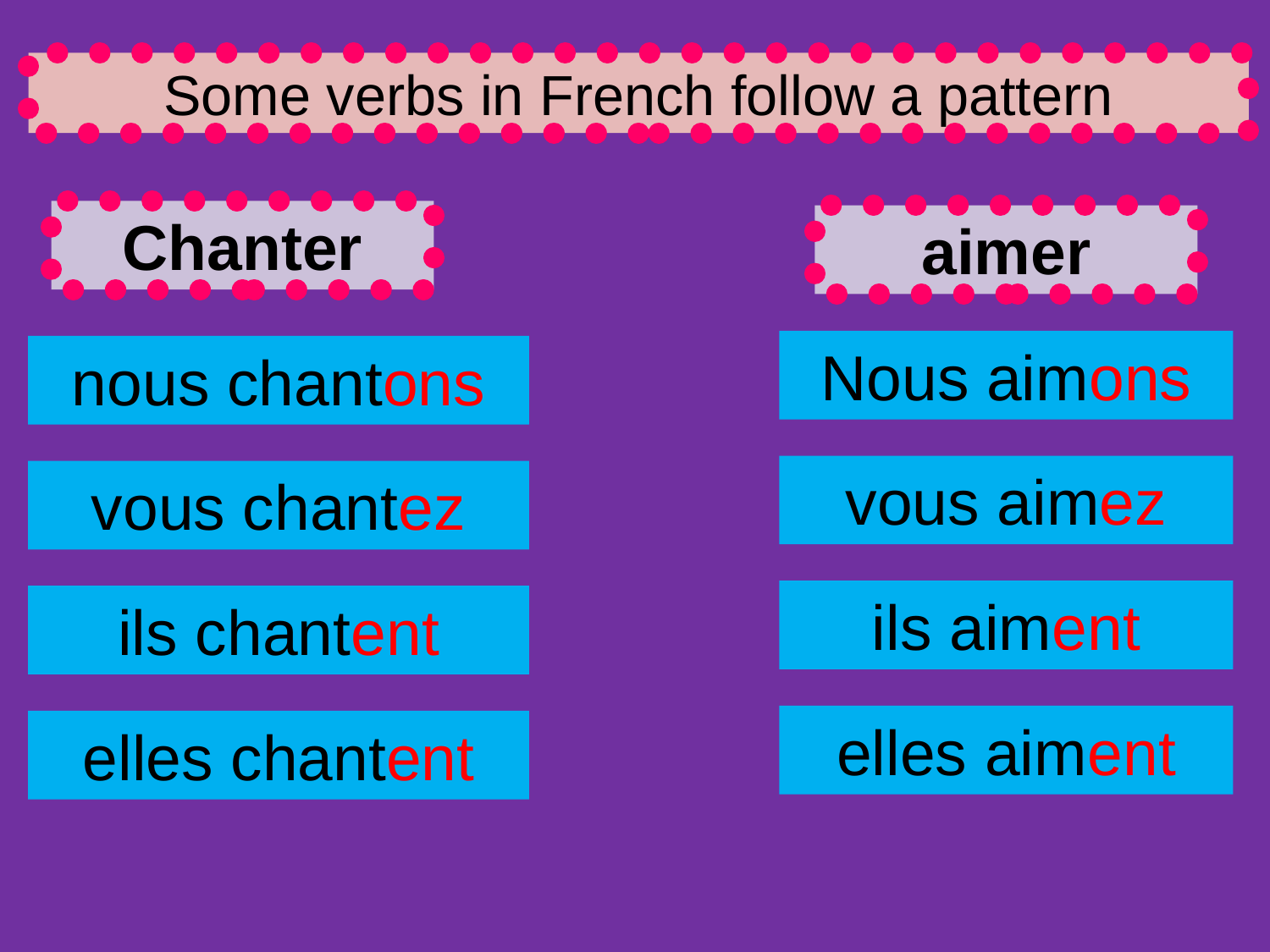

Some verbs in French follow a pattern
Chanter
aimer
Nous aimons
nous chantons
vous aimez
vous chantez
ils aiment
ils chantent
elles aiment
elles chantent